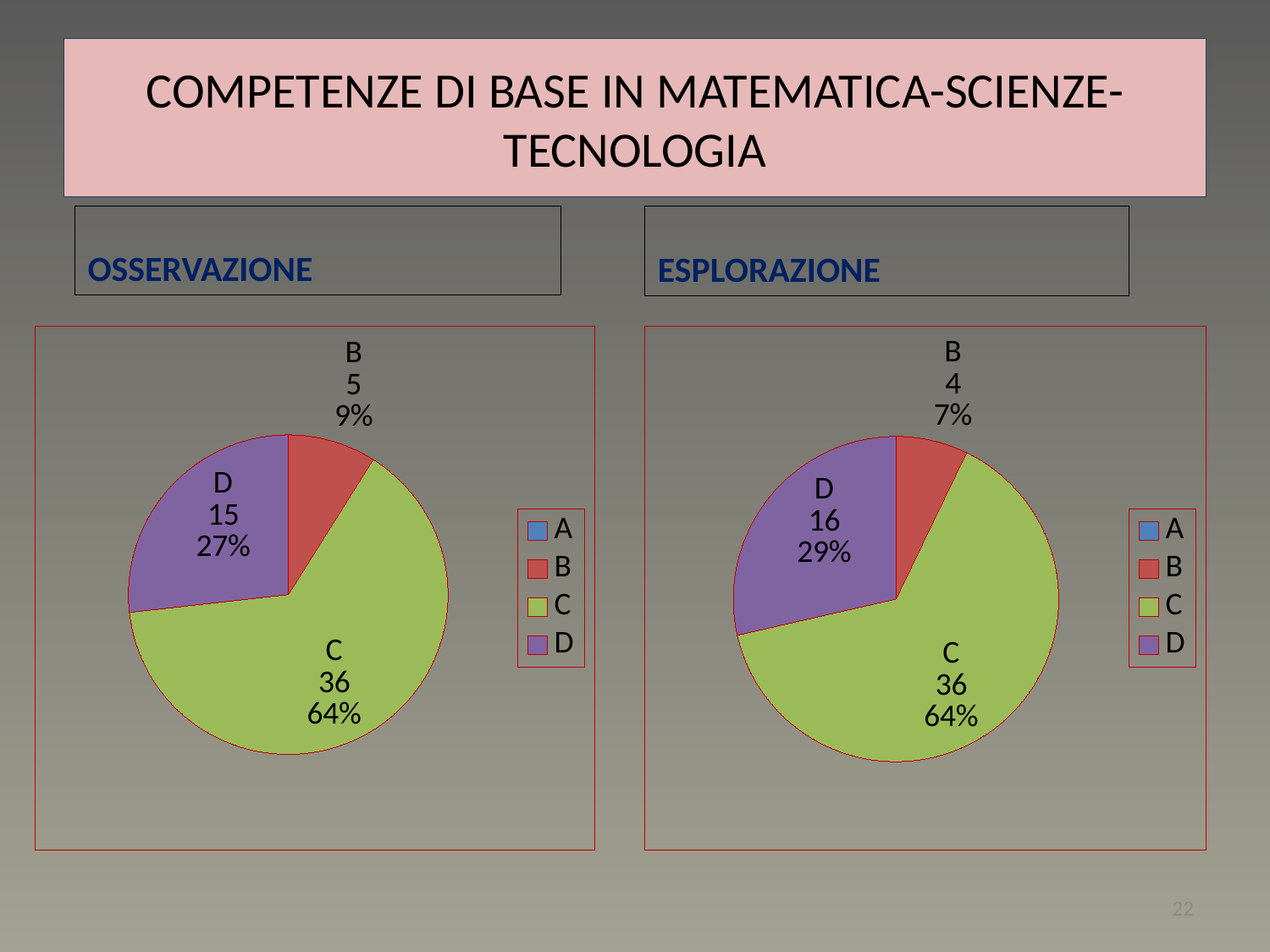

# COMPETENZE DI BASE IN MATEMATICA-SCIENZE-TECNOLOGIA
OSSERVAZIONE
ESPLORAZIONE

### Chart

| Category | Vendite |
|---|---|
| A | 0.0 |
| B | 5.0 |
| C | 36.0 |
| D | 15.0 |

### Chart

| Category | Colonna1 |
|---|---|
| A | 0.0 |
| B | 4.0 |
| C | 36.0 |
| D | 16.0 |
22